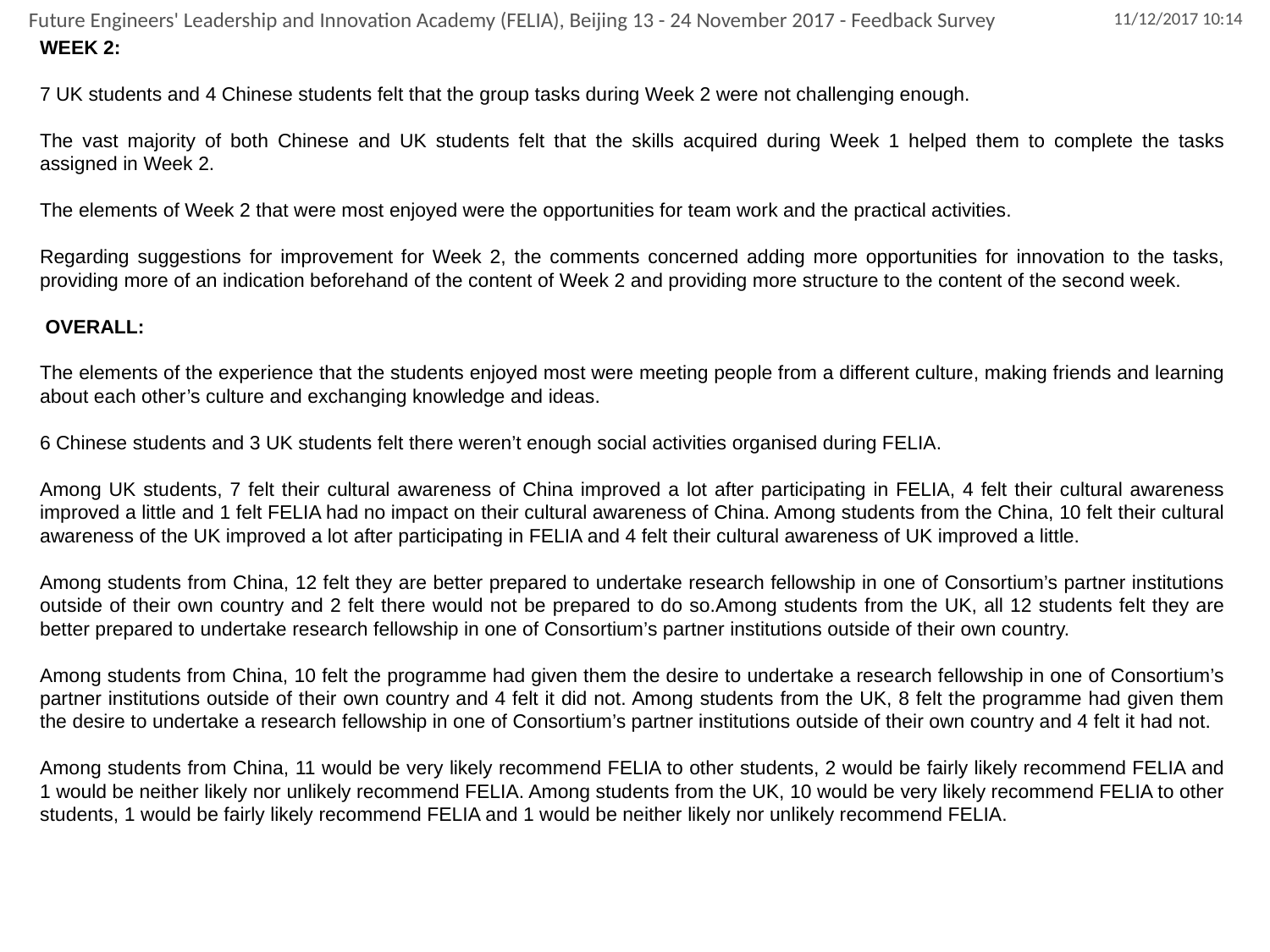

Future Engineers' Leadership and Innovation Academy (FELIA), Beijing 13 - 24 November 2017 - Feedback Survey
WEEK 2:

7 UK students and 4 Chinese students felt that the group tasks during Week 2 were not challenging enough.

The vast majority of both Chinese and UK students felt that the skills acquired during Week 1 helped them to complete the tasks assigned in Week 2.

The elements of Week 2 that were most enjoyed were the opportunities for team work and the practical activities.

Regarding suggestions for improvement for Week 2, the comments concerned adding more opportunities for innovation to the tasks, providing more of an indication beforehand of the content of Week 2 and providing more structure to the content of the second week.

 OVERALL:

The elements of the experience that the students enjoyed most were meeting people from a different culture, making friends and learning about each other’s culture and exchanging knowledge and ideas.

6 Chinese students and 3 UK students felt there weren’t enough social activities organised during FELIA.

Among UK students, 7 felt their cultural awareness of China improved a lot after participating in FELIA, 4 felt their cultural awareness improved a little and 1 felt FELIA had no impact on their cultural awareness of China. Among students from the China, 10 felt their cultural awareness of the UK improved a lot after participating in FELIA and 4 felt their cultural awareness of UK improved a little.

Among students from China, 12 felt they are better prepared to undertake research fellowship in one of Consortium’s partner institutions outside of their own country and 2 felt there would not be prepared to do so.Among students from the UK, all 12 students felt they are better prepared to undertake research fellowship in one of Consortium’s partner institutions outside of their own country.

Among students from China, 10 felt the programme had given them the desire to undertake a research fellowship in one of Consortium’s partner institutions outside of their own country and 4 felt it did not. Among students from the UK, 8 felt the programme had given them the desire to undertake a research fellowship in one of Consortium’s partner institutions outside of their own country and 4 felt it had not.

Among students from China, 11 would be very likely recommend FELIA to other students, 2 would be fairly likely recommend FELIA and 1 would be neither likely nor unlikely recommend FELIA. Among students from the UK, 10 would be very likely recommend FELIA to other students, 1 would be fairly likely recommend FELIA and 1 would be neither likely nor unlikely recommend FELIA.